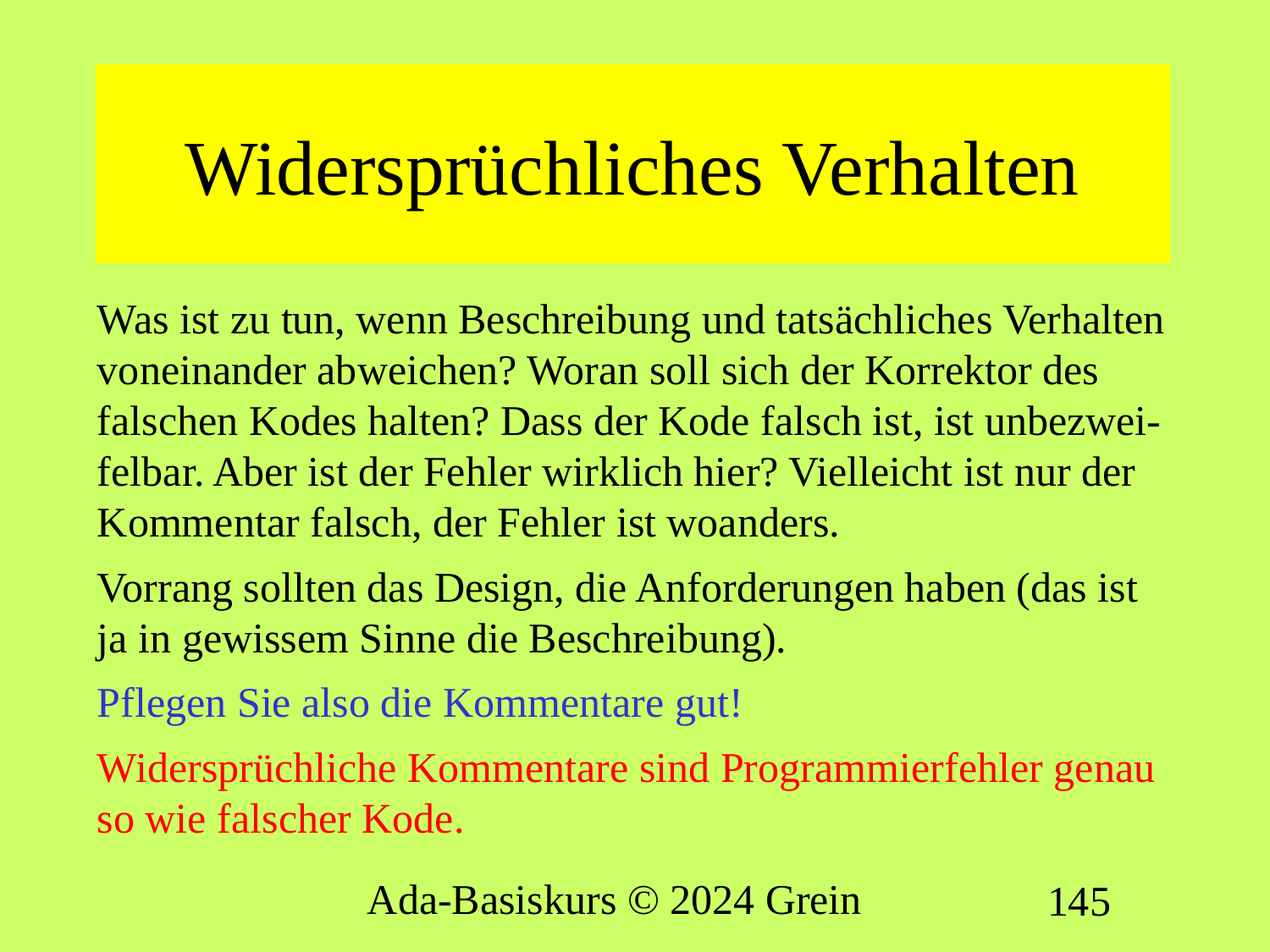

# Widersprüchliches Verhalten
Was ist zu tun, wenn Beschreibung und tatsächliches Verhalten voneinander abweichen? Woran soll sich der Korrektor des falschen Kodes halten? Dass der Kode falsch ist, ist unbezwei-felbar. Aber ist der Fehler wirklich hier? Vielleicht ist nur der Kommentar falsch, der Fehler ist woanders.
Vorrang sollten das Design, die Anforderungen haben (das ist ja in gewissem Sinne die Beschreibung).
Pflegen Sie also die Kommentare gut!
Widersprüchliche Kommentare sind Programmierfehler genau so wie falscher Kode.
Ada-Basiskurs © 2024 Grein
145